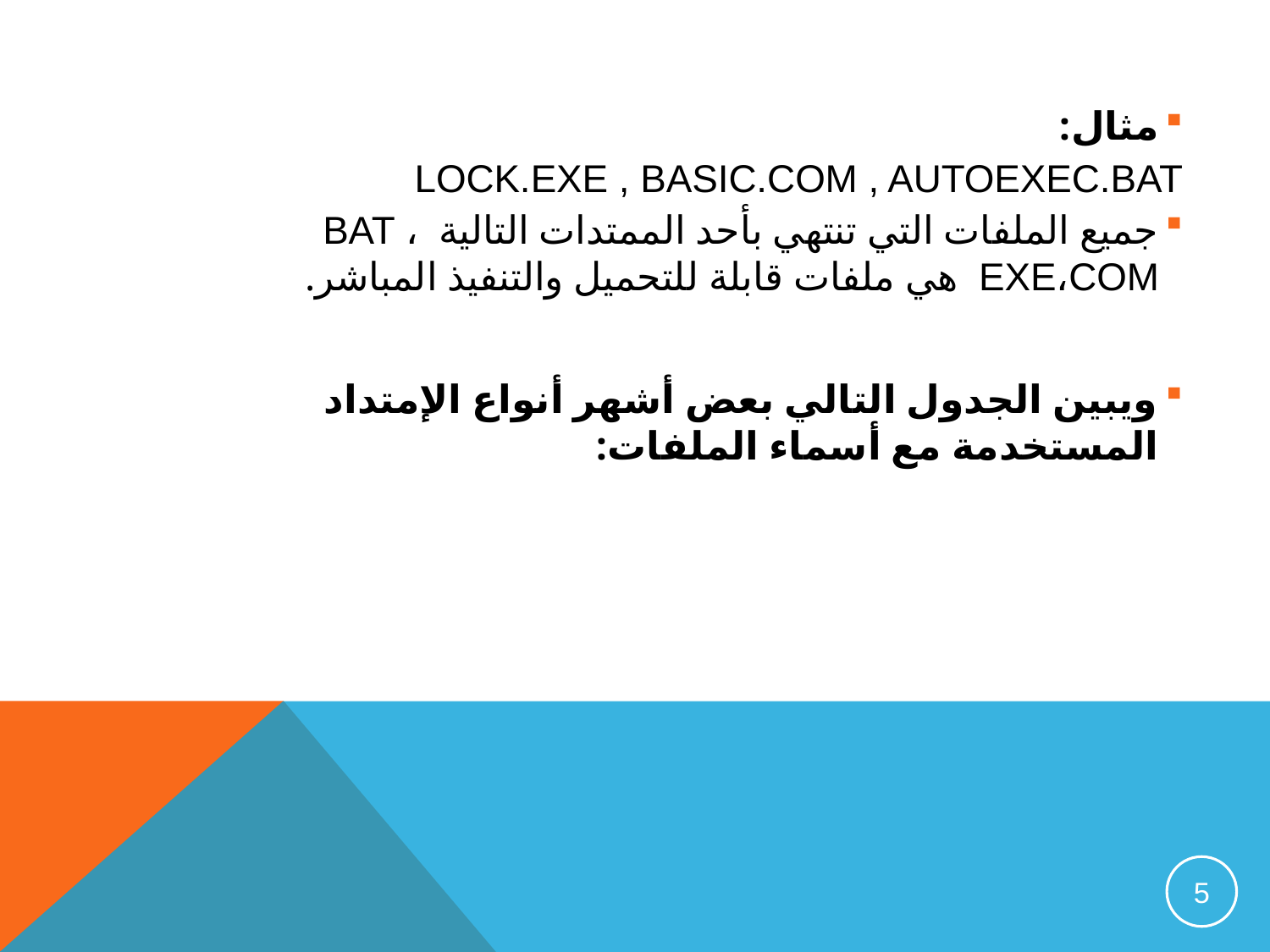

مثال:
LOCK.EXE , BASIC.COM , AUTOEXEC.BAT
جميع الملفات التي تنتهي بأحد الممتدات التالية BAT ،  EXE،COM  هي ملفات قابلة للتحميل والتنفيذ المباشر.

ويبين الجدول التالي بعض أشهر أنواع الإمتداد المستخدمة مع أسماء الملفات:
5